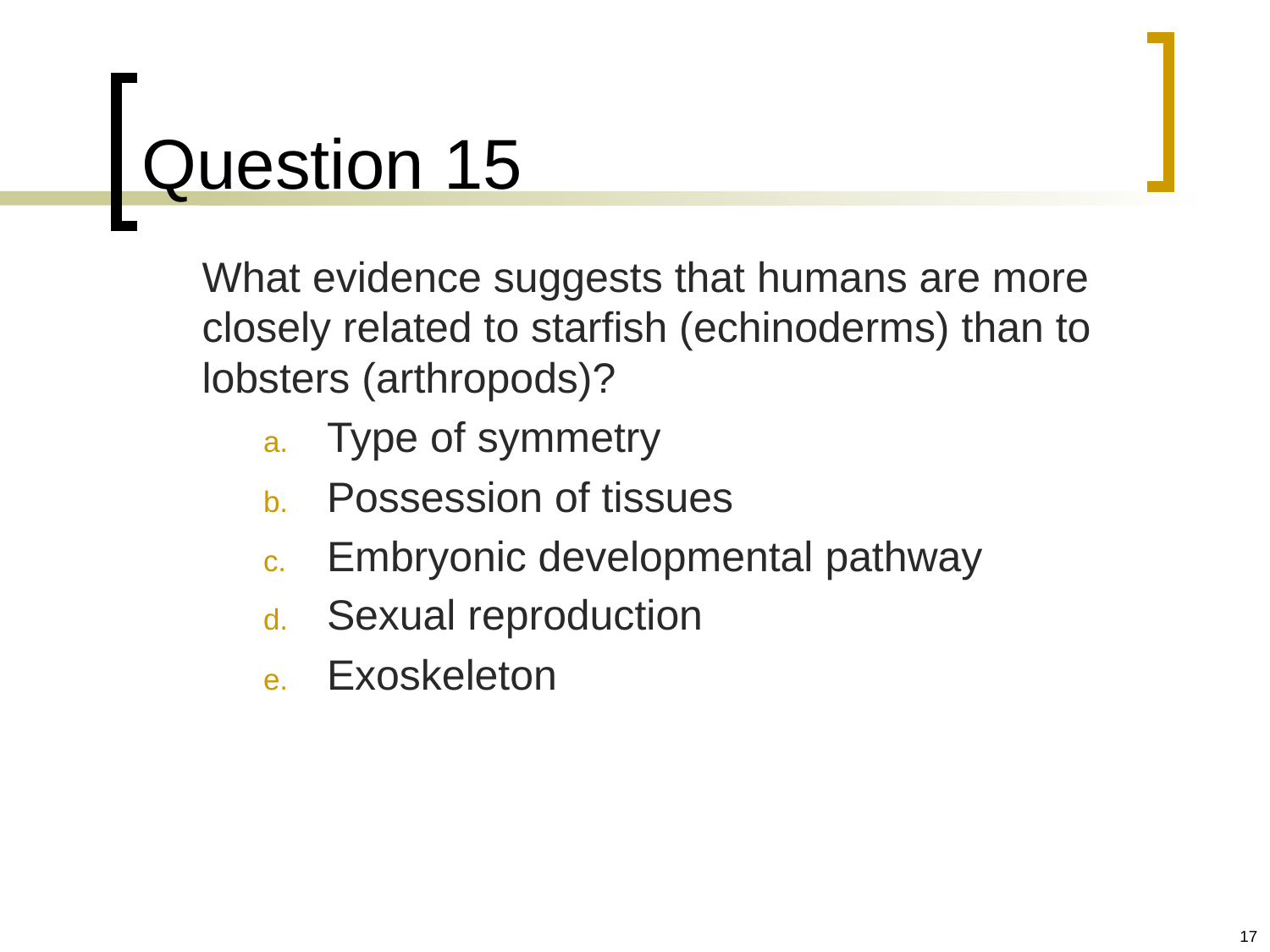

# Question 15
	What evidence suggests that humans are more closely related to starfish (echinoderms) than to lobsters (arthropods)?
Type of symmetry
Possession of tissues
Embryonic developmental pathway
Sexual reproduction
Exoskeleton